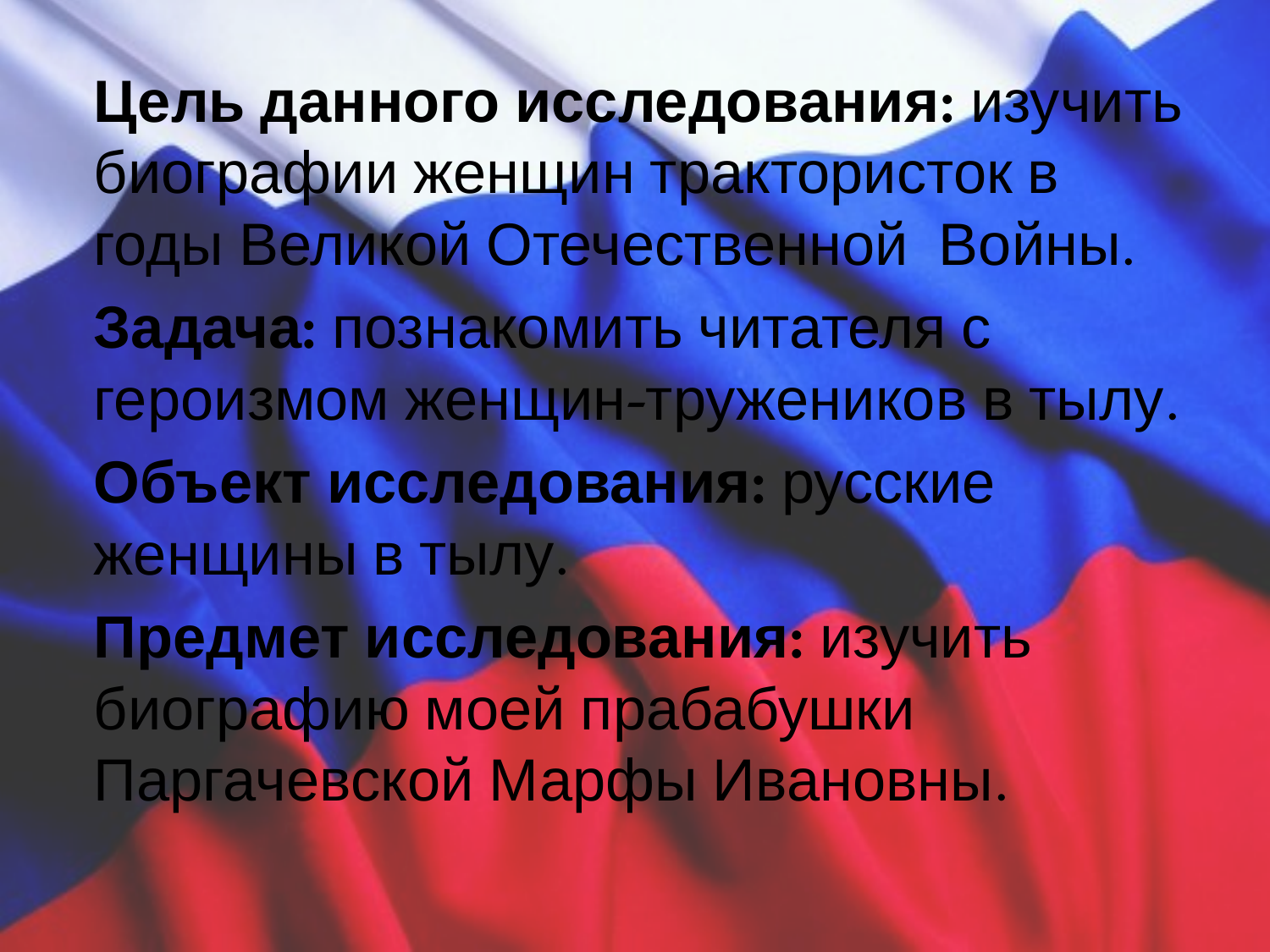

Цель данного исследования: изучить биографии женщин трактористок в годы Великой Отечественной  Войны.
Задача: познакомить читателя с героизмом женщин-тружеников в тылу.
Объект исследования: русские женщины в тылу.
Предмет исследования: изучить биографию моей прабабушки Паргачевской Марфы Ивановны.